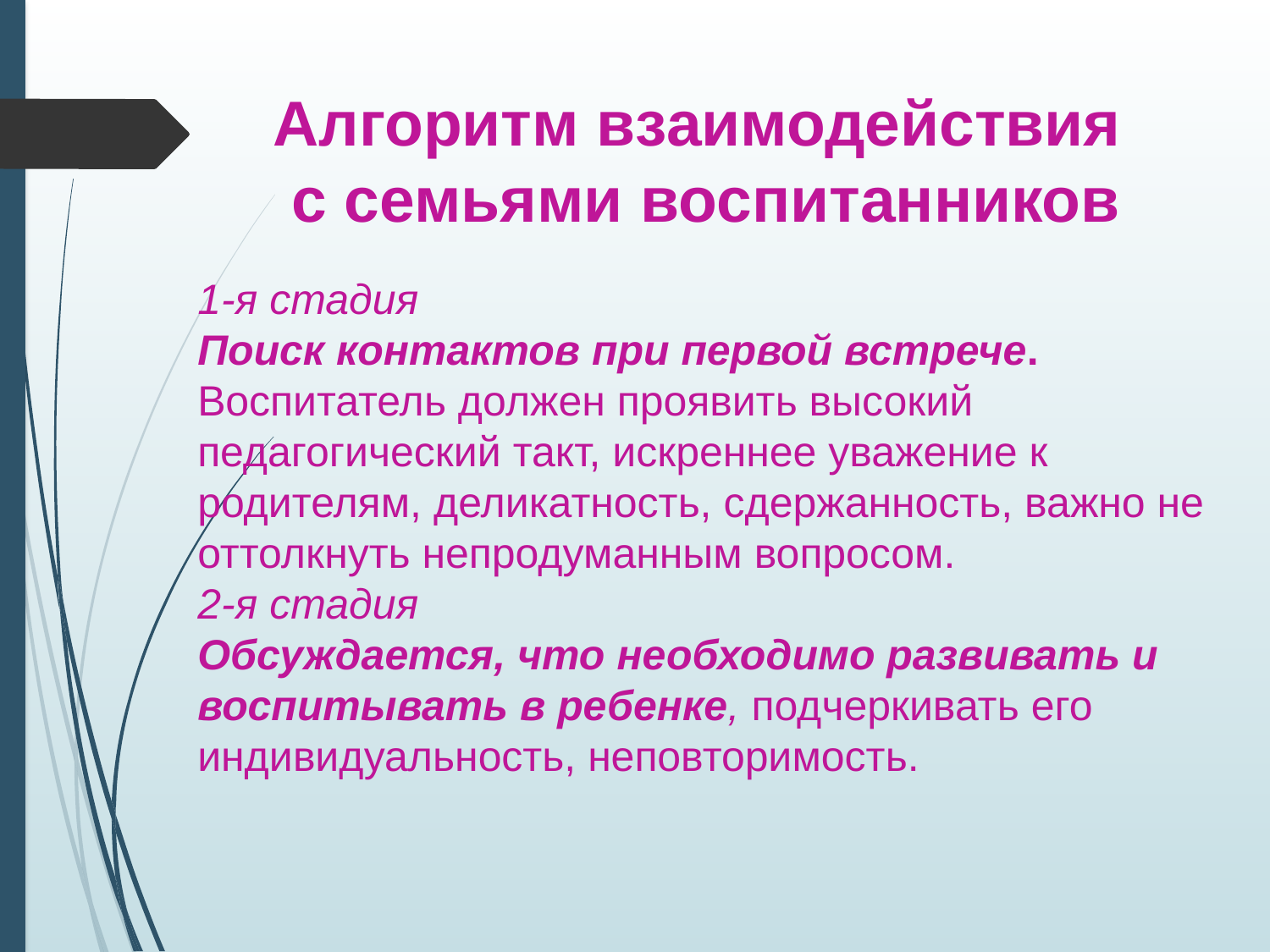

# Алгоритм взаимодействия с семьями воспитанников
1-я стадия
Поиск контактов при первой встрече.
Воспитатель должен проявить высокий педагогический такт, искреннее уважение к родителям, деликатность, сдержанность, важно не оттолкнуть непродуманным вопросом.
2-я стадия
Обсуждается, что необходимо развивать и воспитывать в ребенке, подчеркивать его индивидуальность, неповторимость.